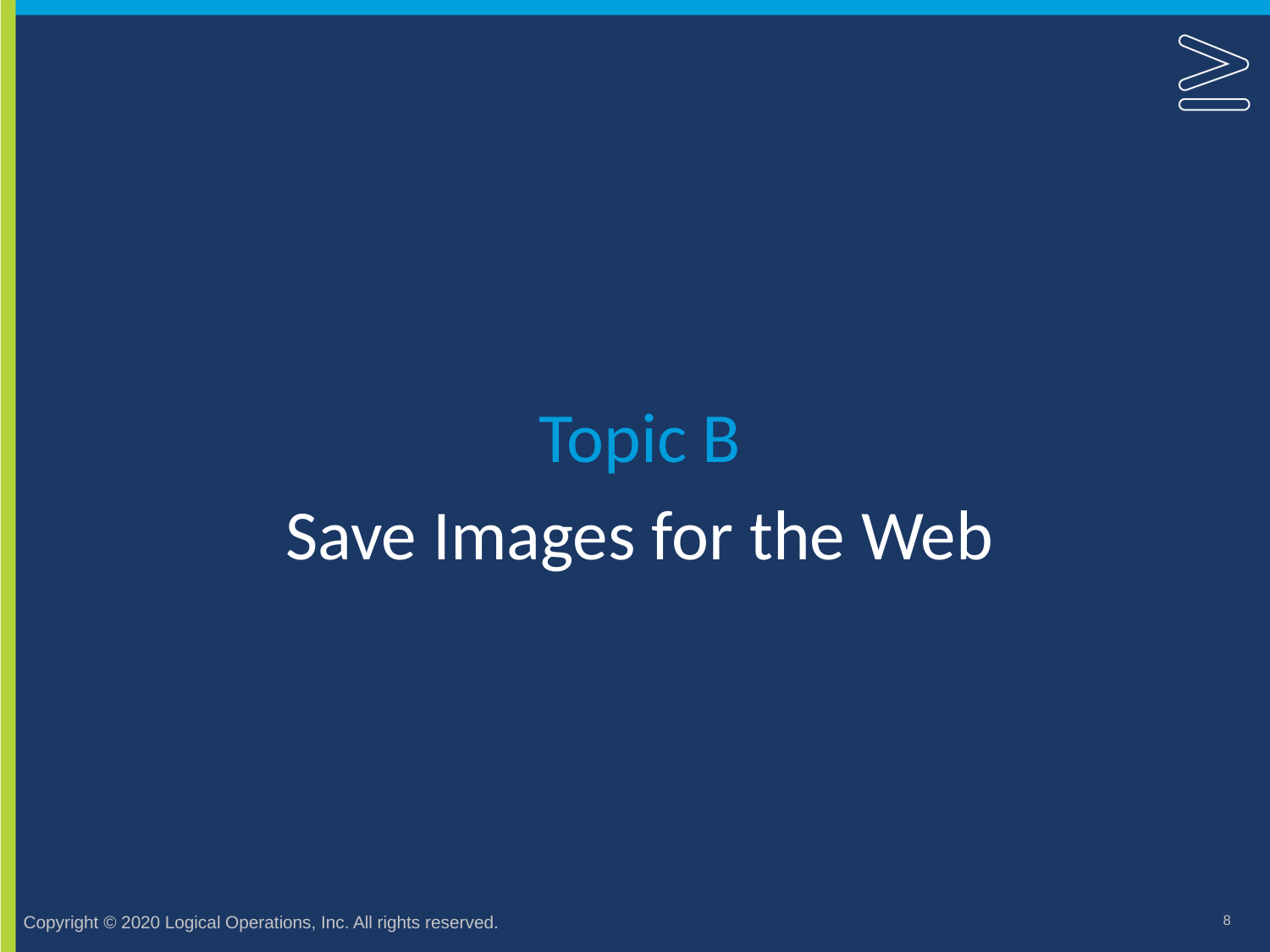

Topic B
# Save Images for the Web
8